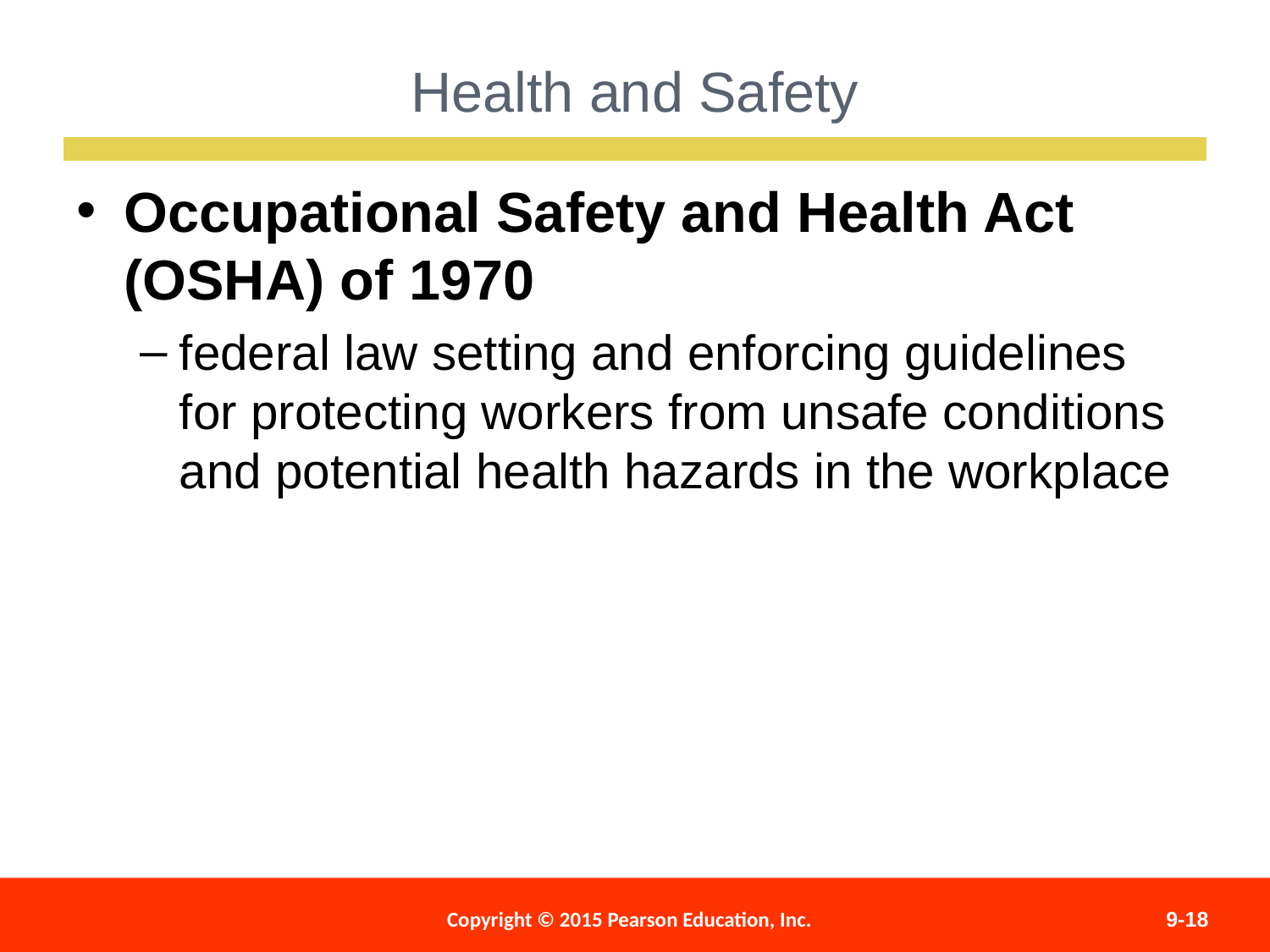

Health and Safety
Occupational Safety and Health Act (OSHA) of 1970
federal law setting and enforcing guidelines for protecting workers from unsafe conditions and potential health hazards in the workplace